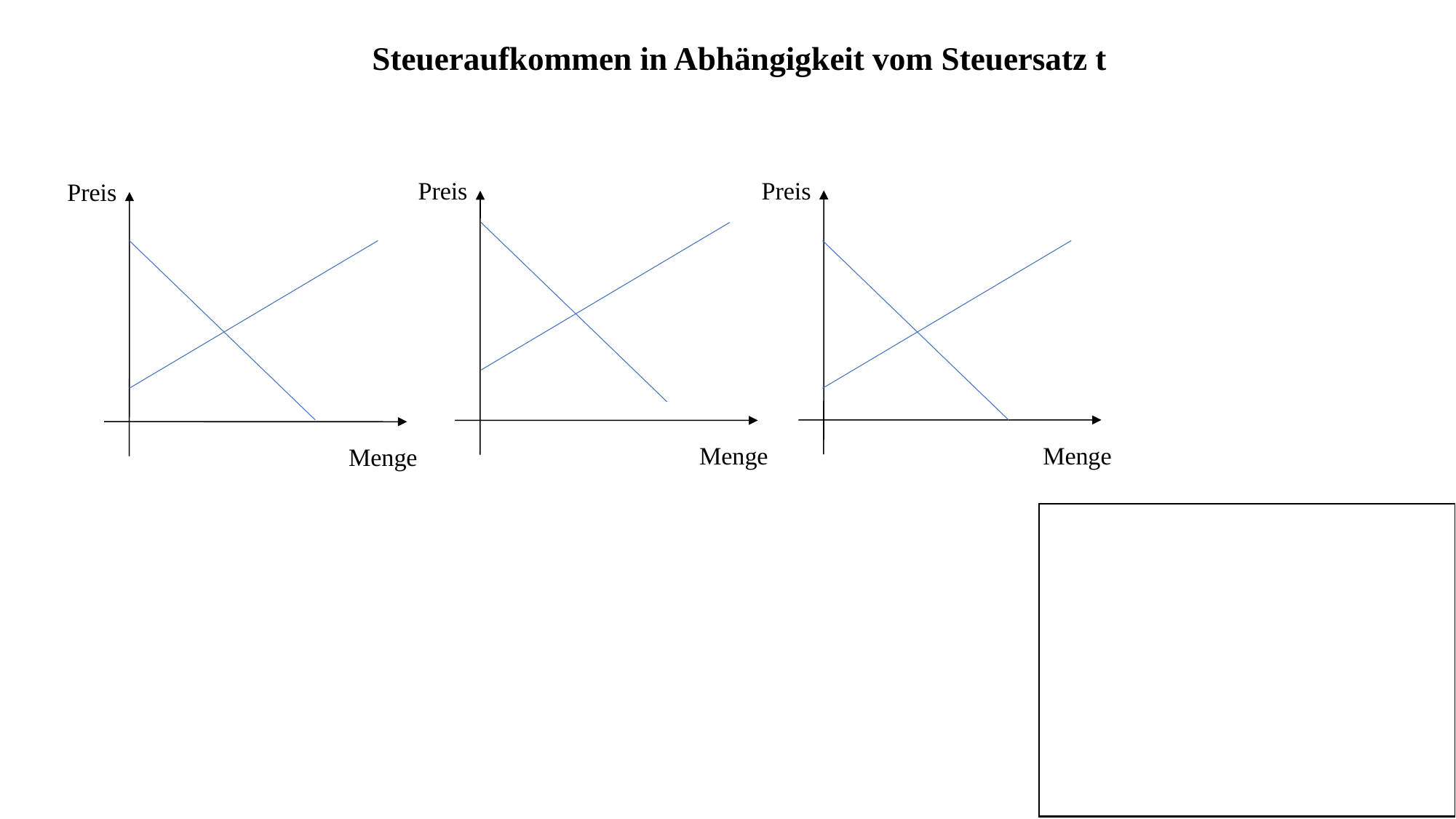

Steueraufkommen in Abhängigkeit vom Steuersatz t
Preis
Preis
Preis

Menge
Menge
Menge